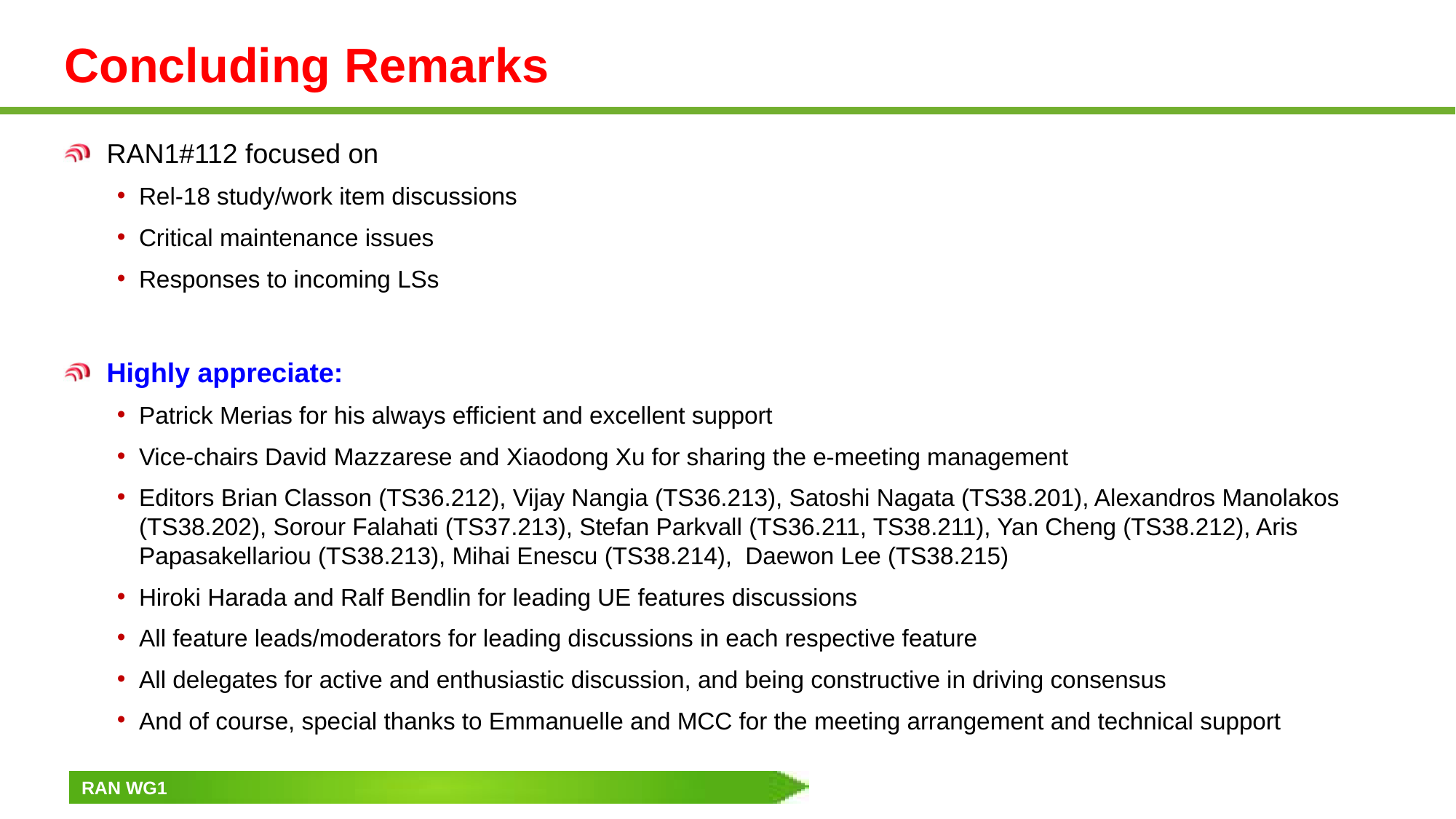

# Concluding Remarks
RAN1#112 focused on
Rel-18 study/work item discussions
Critical maintenance issues
Responses to incoming LSs

Highly appreciate:
Patrick Merias for his always efficient and excellent support
Vice-chairs David Mazzarese and Xiaodong Xu for sharing the e-meeting management
Editors Brian Classon (TS36.212), Vijay Nangia (TS36.213), Satoshi Nagata (TS38.201), Alexandros Manolakos (TS38.202), Sorour Falahati (TS37.213), Stefan Parkvall (TS36.211, TS38.211), Yan Cheng (TS38.212), Aris Papasakellariou (TS38.213), Mihai Enescu (TS38.214),  Daewon Lee (TS38.215)
Hiroki Harada and Ralf Bendlin for leading UE features discussions
All feature leads/moderators for leading discussions in each respective feature
All delegates for active and enthusiastic discussion, and being constructive in driving consensus
And of course, special thanks to Emmanuelle and MCC for the meeting arrangement and technical support